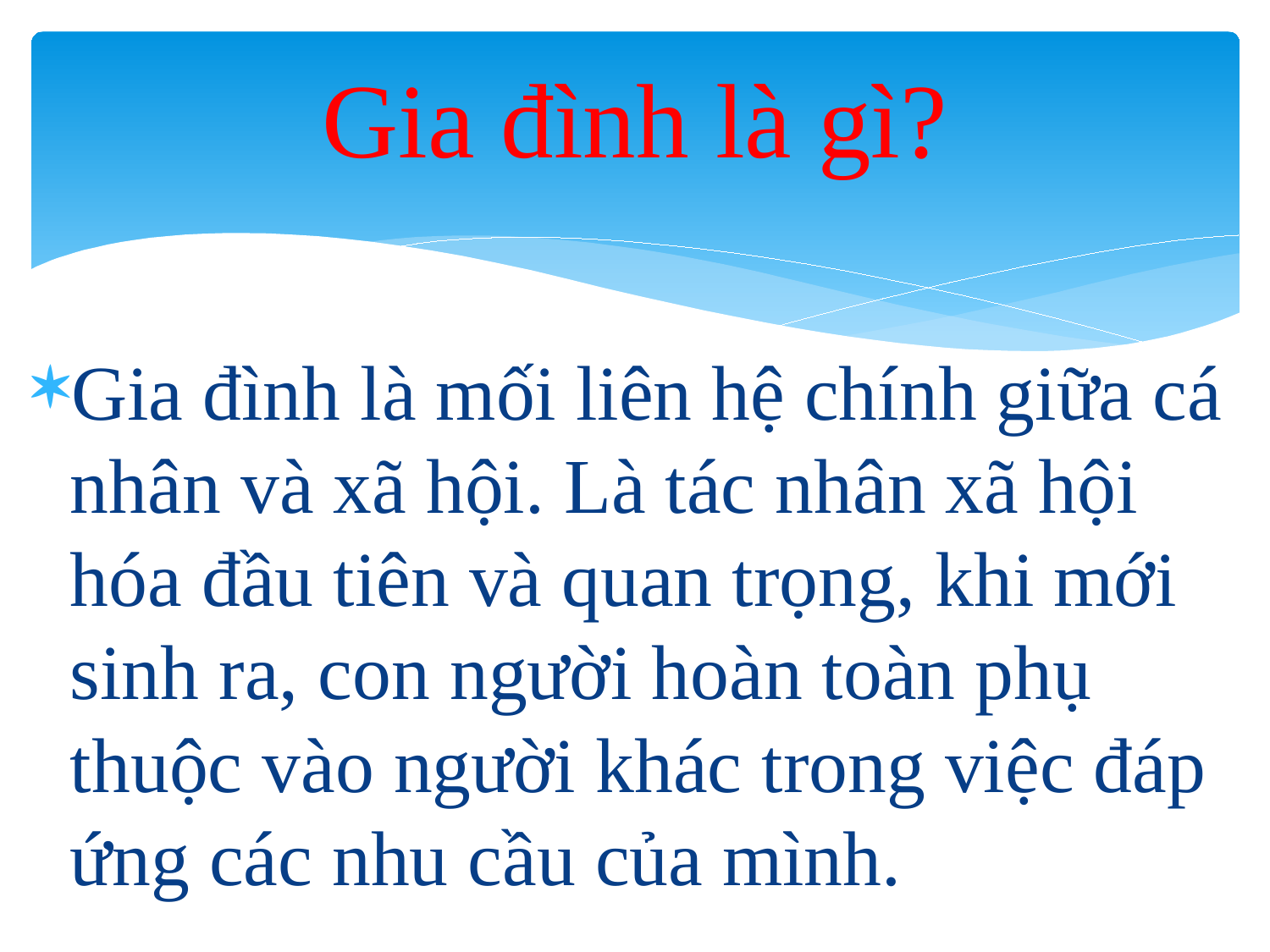

# Gia đình là gì?
Gia đình là mối liên hệ chính giữa cá nhân và xã hội. Là tác nhân xã hội hóa đầu tiên và quan trọng, khi mới sinh ra, con người hoàn toàn phụ thuộc vào người khác trong việc đáp ứng các nhu cầu của mình.